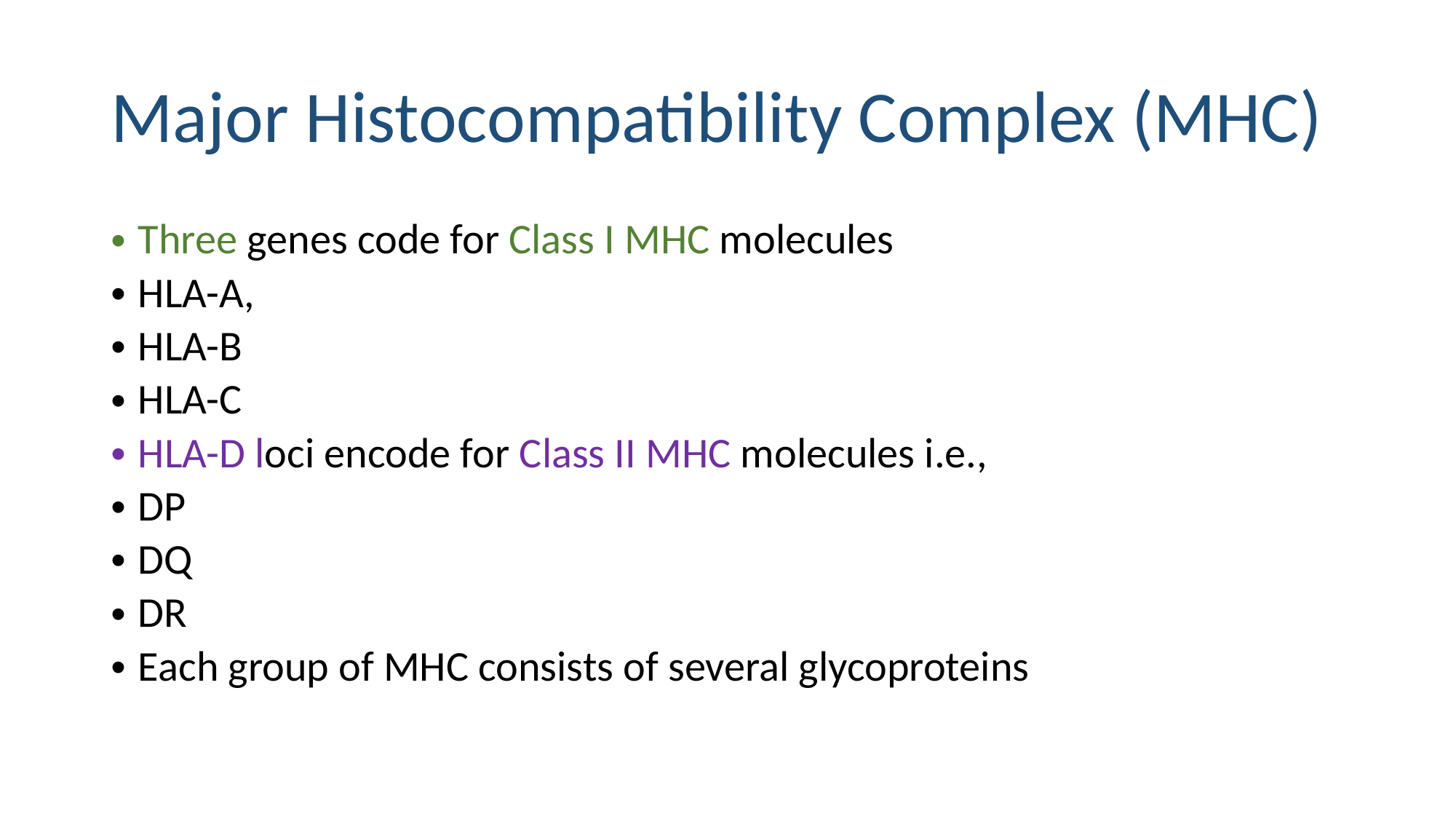

# Major Histocompatibility Complex (MHC)
Three genes code for Class I MHC molecules
HLA-A,
HLA-B
HLA-C
HLA-D loci encode for Class II MHC molecules i.e.,
DP
DQ
DR
Each group of MHC consists of several glycoproteins